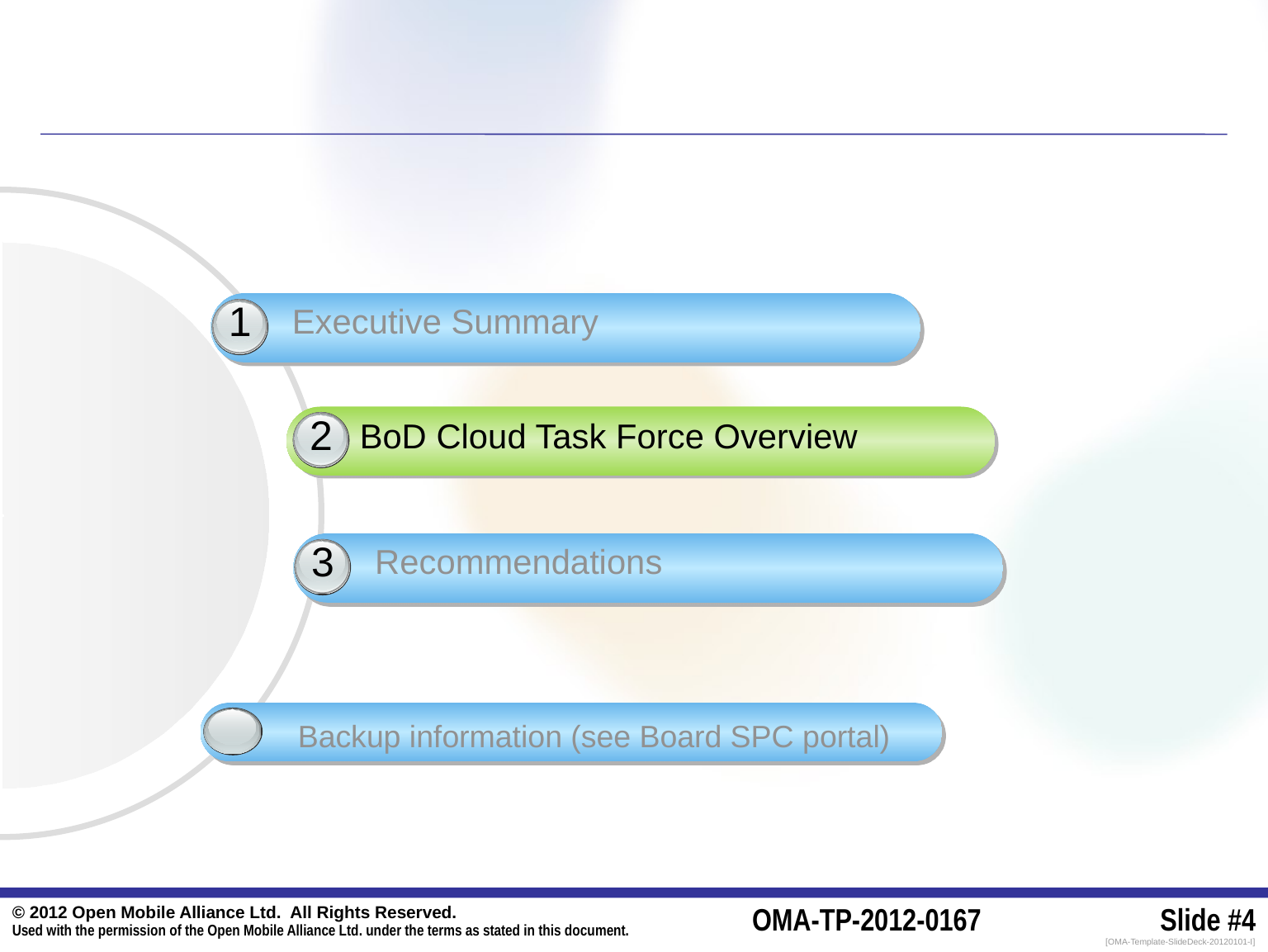

1
Executive Summary

2

 BoD Cloud Task Force Overview

3
Recommendations

Backup information (see Board SPC portal)